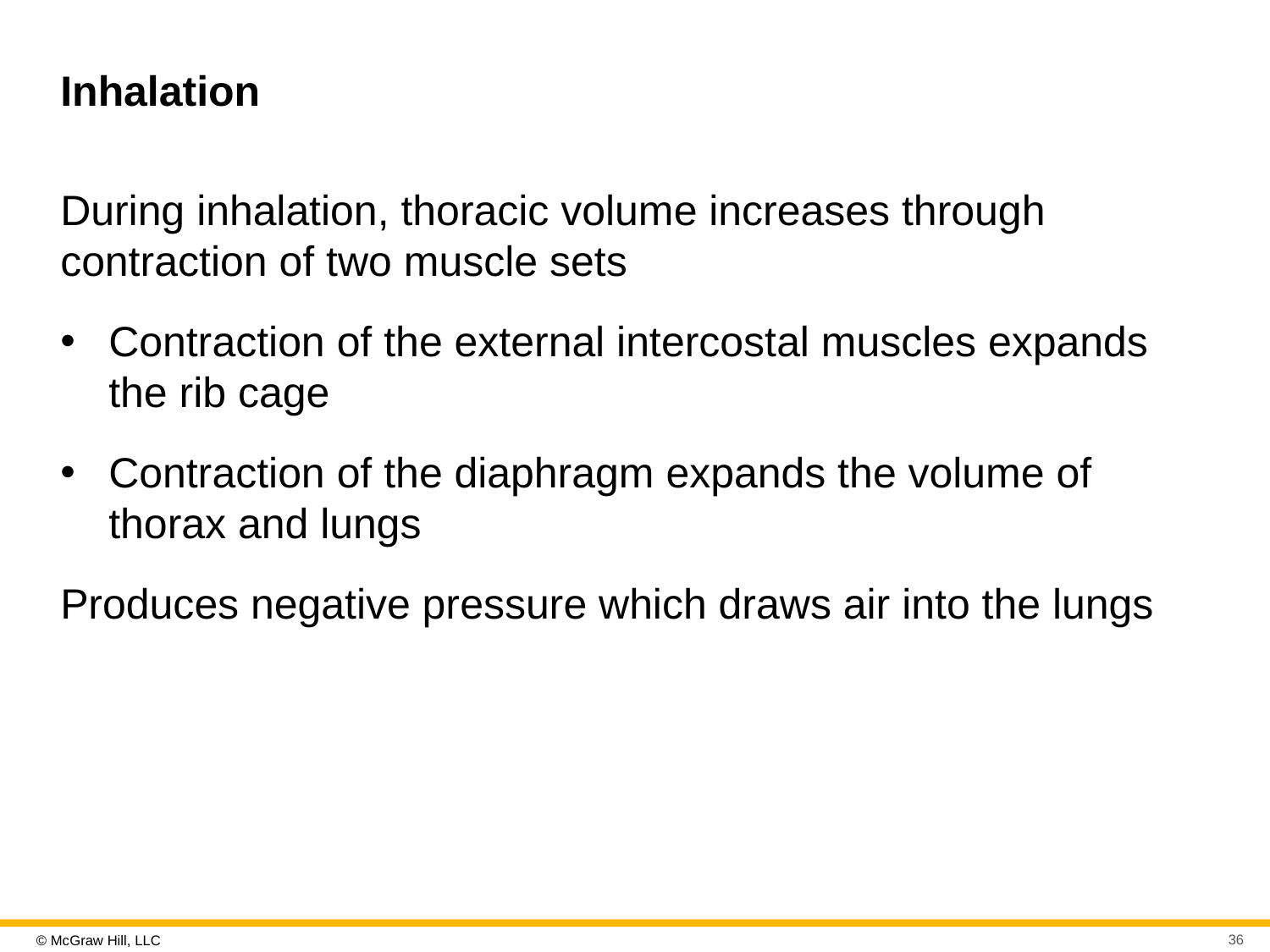

# Inhalation
During inhalation, thoracic volume increases through contraction of two muscle sets
Contraction of the external intercostal muscles expands the rib cage
Contraction of the diaphragm expands the volume of thorax and lungs
Produces negative pressure which draws air into the lungs
36